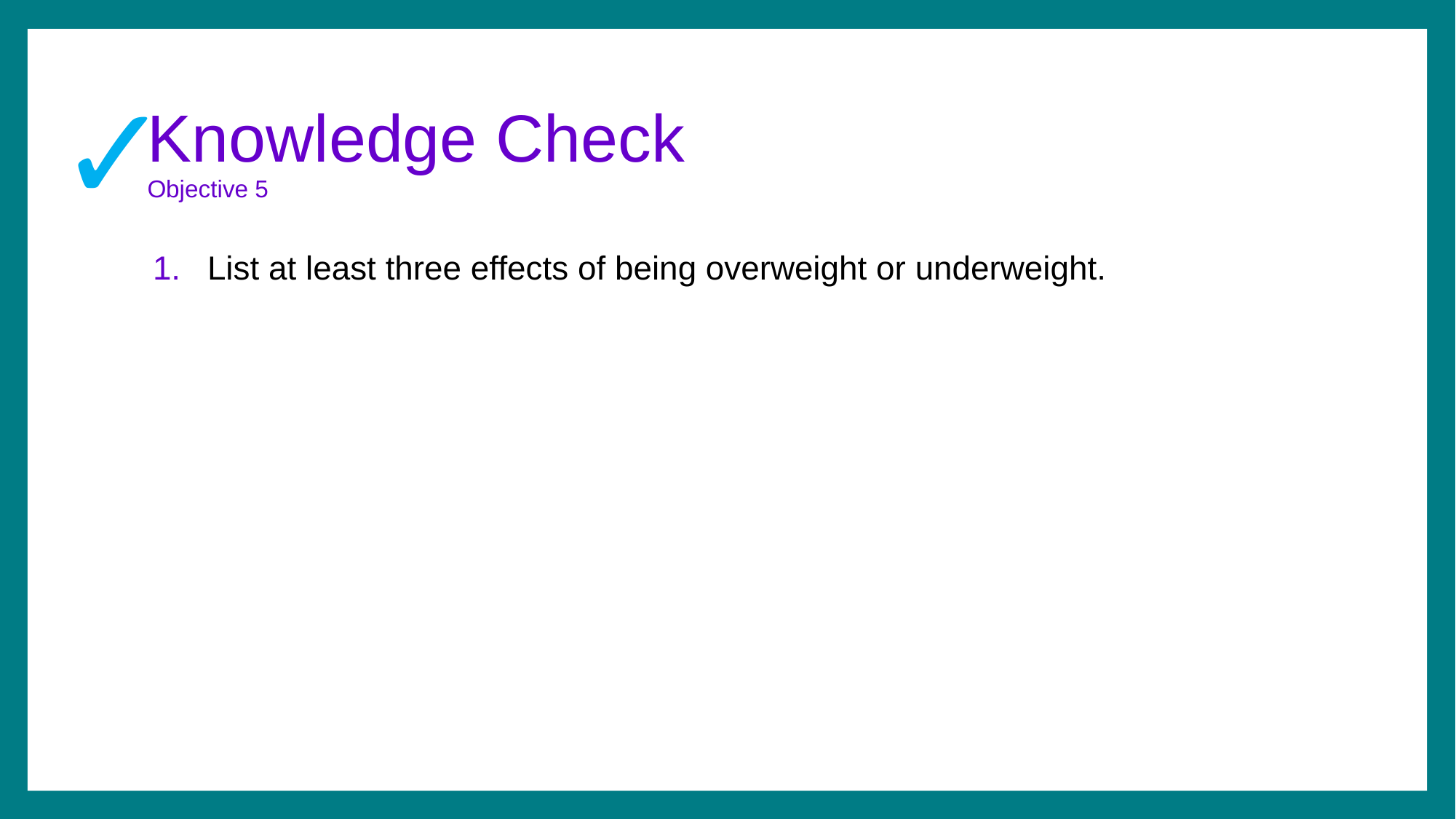

✓
# Knowledge Check Objective 5
List at least three effects of being overweight or underweight.